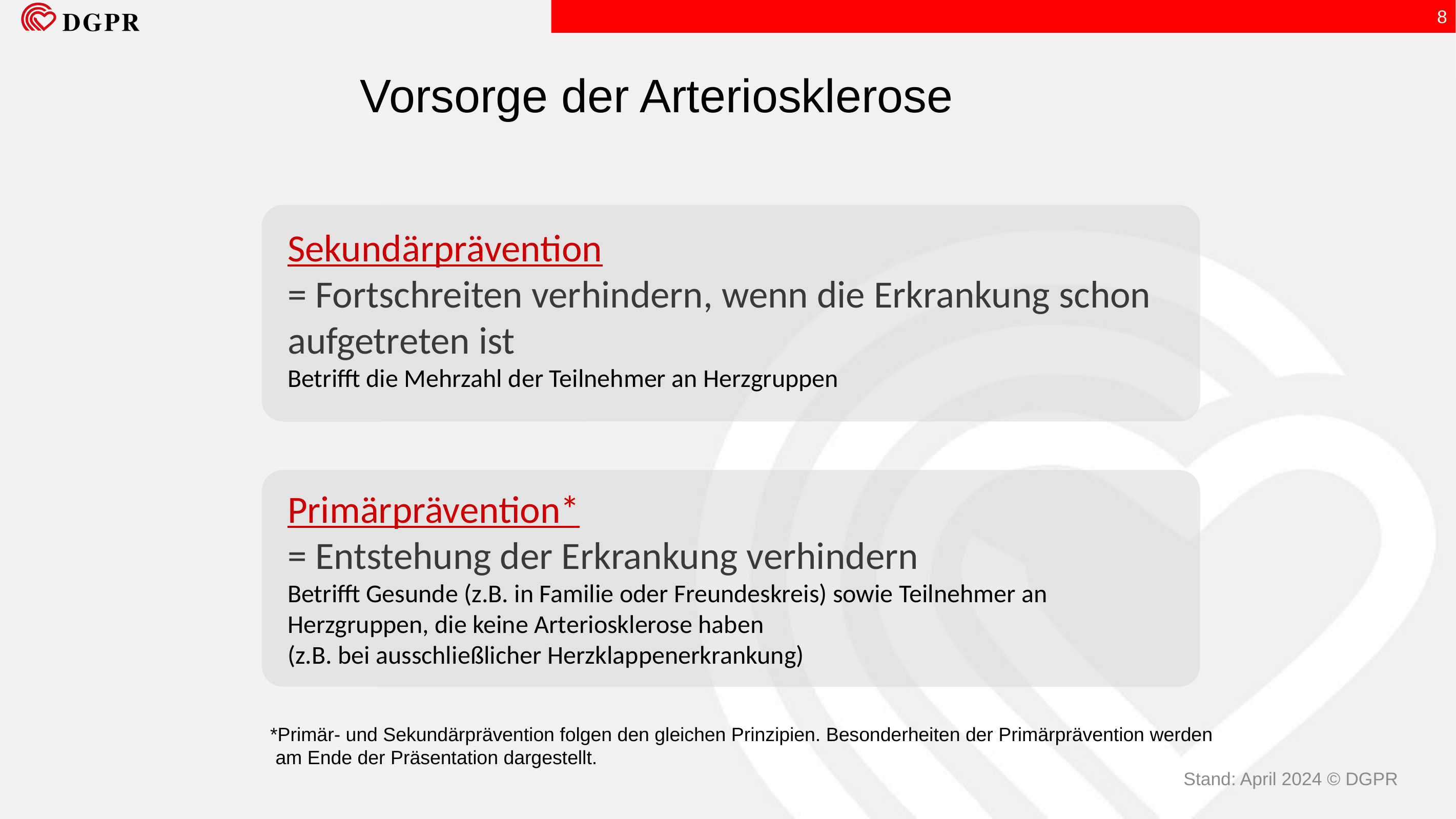

8
Vorsorge der Arteriosklerose
Sekundärprävention
= Fortschreiten verhindern, wenn die Erkrankung schon
aufgetreten ist
Betrifft die Mehrzahl der Teilnehmer an Herzgruppen
Primärprävention*
= Entstehung der Erkrankung verhindern
Betrifft Gesunde (z.B. in Familie oder Freundeskreis) sowie Teilnehmer an
Herzgruppen, die keine Arteriosklerose haben
(z.B. bei ausschließlicher Herzklappenerkrankung)

*Primär- und Sekundärprävention folgen den gleichen Prinzipien. Besonderheiten der Primärprävention werden
 am Ende der Präsentation dargestellt.
Stand: April 2024 © DGPR